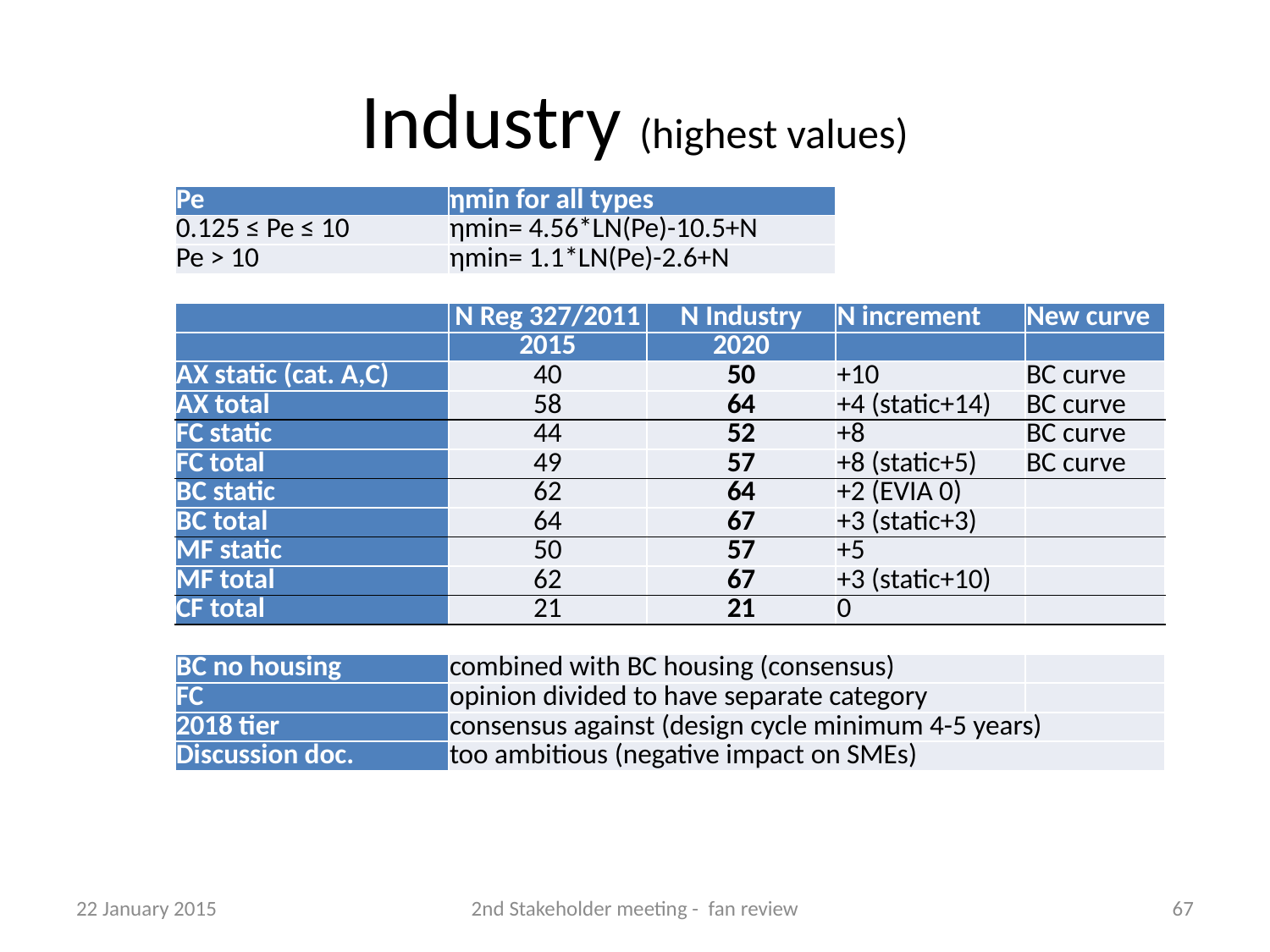

# Industry (highest values)
| Pe | ηmin for all types |  |  |  |
| --- | --- | --- | --- | --- |
| 0.125 ≤ Pe ≤ 10 | ηmin= 4.56\*LN(Pe)-10.5+N |  |  |  |
| Pe > 10 | ηmin= 1.1\*LN(Pe)-2.6+N |  |  |  |
|  |  |  |  |  |
|  | N Reg 327/2011 | N Industry | N increment | New curve |
|  | 2015 | 2020 |  |  |
| AX static (cat. A,C) | 40 | 50 | +10 | BC curve |
| AX total | 58 | 64 | +4 (static+14) | BC curve |
| FC static | 44 | 52 | +8 | BC curve |
| FC total | 49 | 57 | +8 (static+5) | BC curve |
| BC static | 62 | 64 | +2 (EVIA 0) |  |
| BC total | 64 | 67 | +3 (static+3) |  |
| MF static | 50 | 57 | +5 |  |
| MF total | 62 | 67 | +3 (static+10) |  |
| CF total | 21 | 21 | 0 |  |
|  |  |  |  |  |
| BC no housing | combined with BC housing (consensus) |  |  |  |
| FC | opinion divided to have separate category |  |  |  |
| 2018 tier | consensus against (design cycle minimum 4-5 years) |  |  |  |
| Discussion doc. | too ambitious (negative impact on SMEs) |  |  |  |
22 January 2015
2nd Stakeholder meeting -  fan review
67